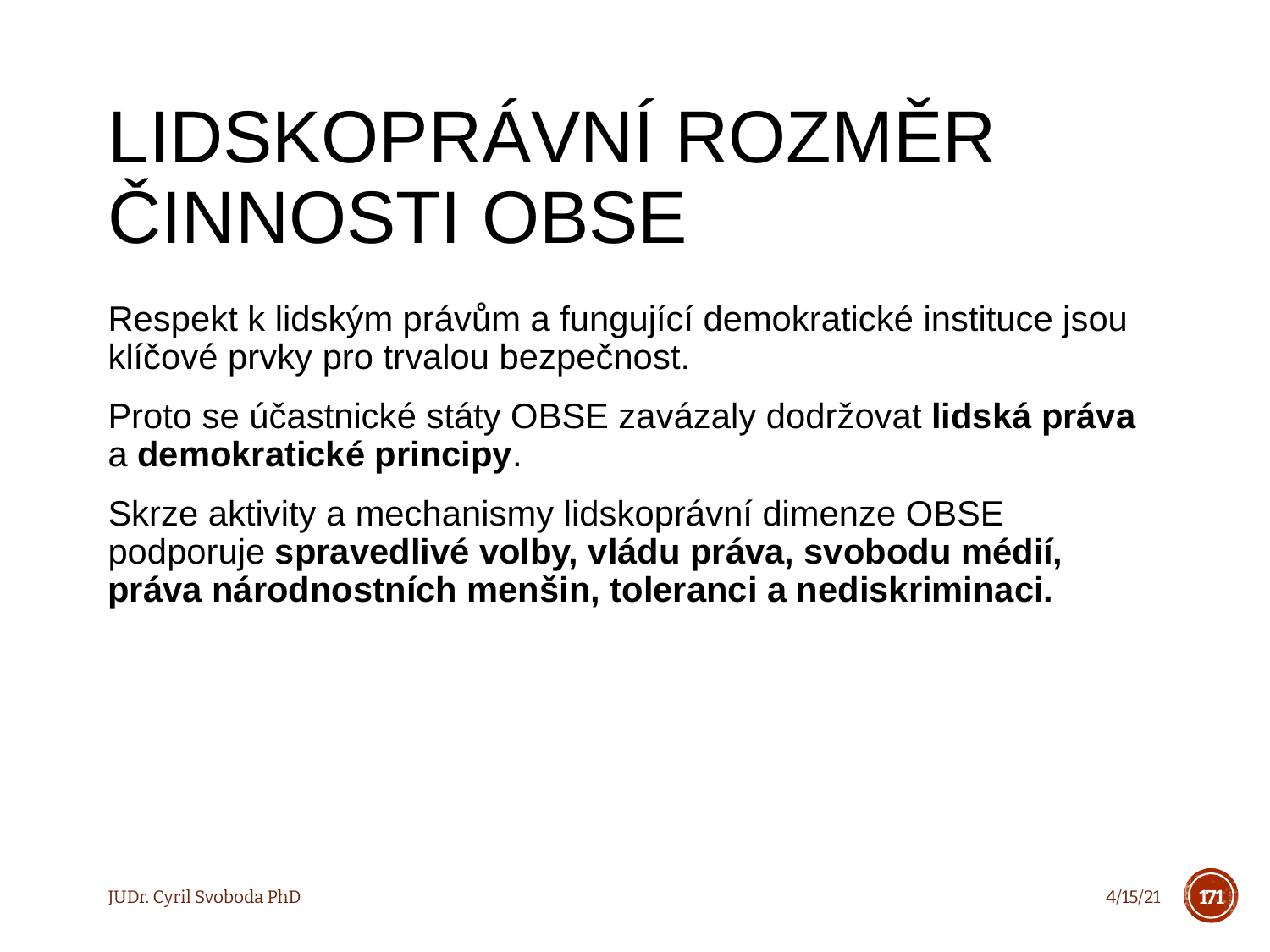

# Lidskoprávní rozměr činnosti OBSE
Respekt k lidským právům a fungující demokratické instituce jsou klíčové prvky pro trvalou bezpečnost.
Proto se účastnické státy OBSE zavázaly dodržovat lidská práva a demokratické principy.
Skrze aktivity a mechanismy lidskoprávní dimenze OBSE podporuje spravedlivé volby, vládu práva, svobodu médií, práva národnostních menšin, toleranci a nediskriminaci.
JUDr. Cyril Svoboda PhD
4/15/21
171